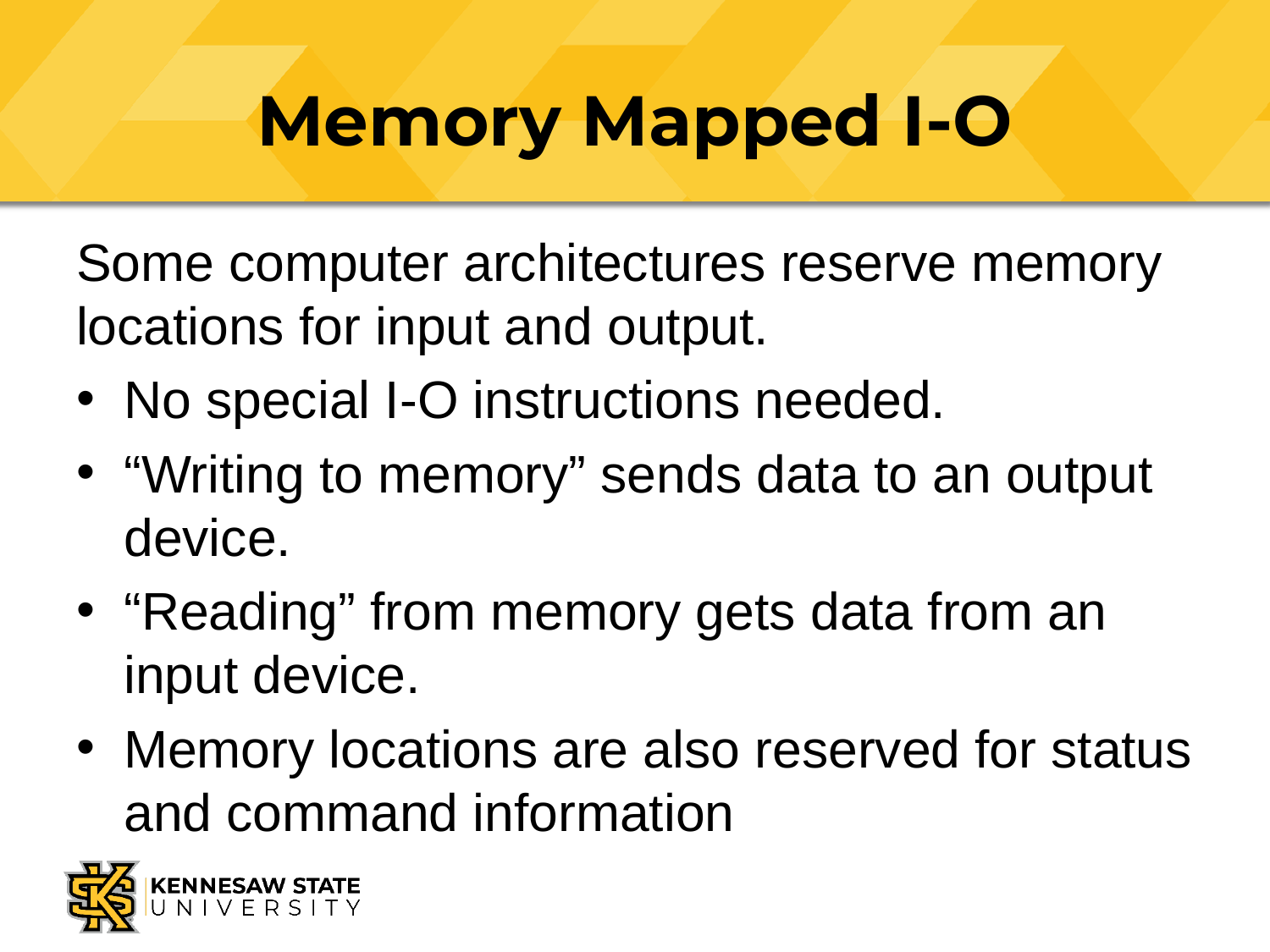

# Memory Mapped I-O
Some computer architectures reserve memory locations for input and output.
No special I-O instructions needed.
“Writing to memory” sends data to an output device.
“Reading” from memory gets data from an input device.
Memory locations are also reserved for status and command information